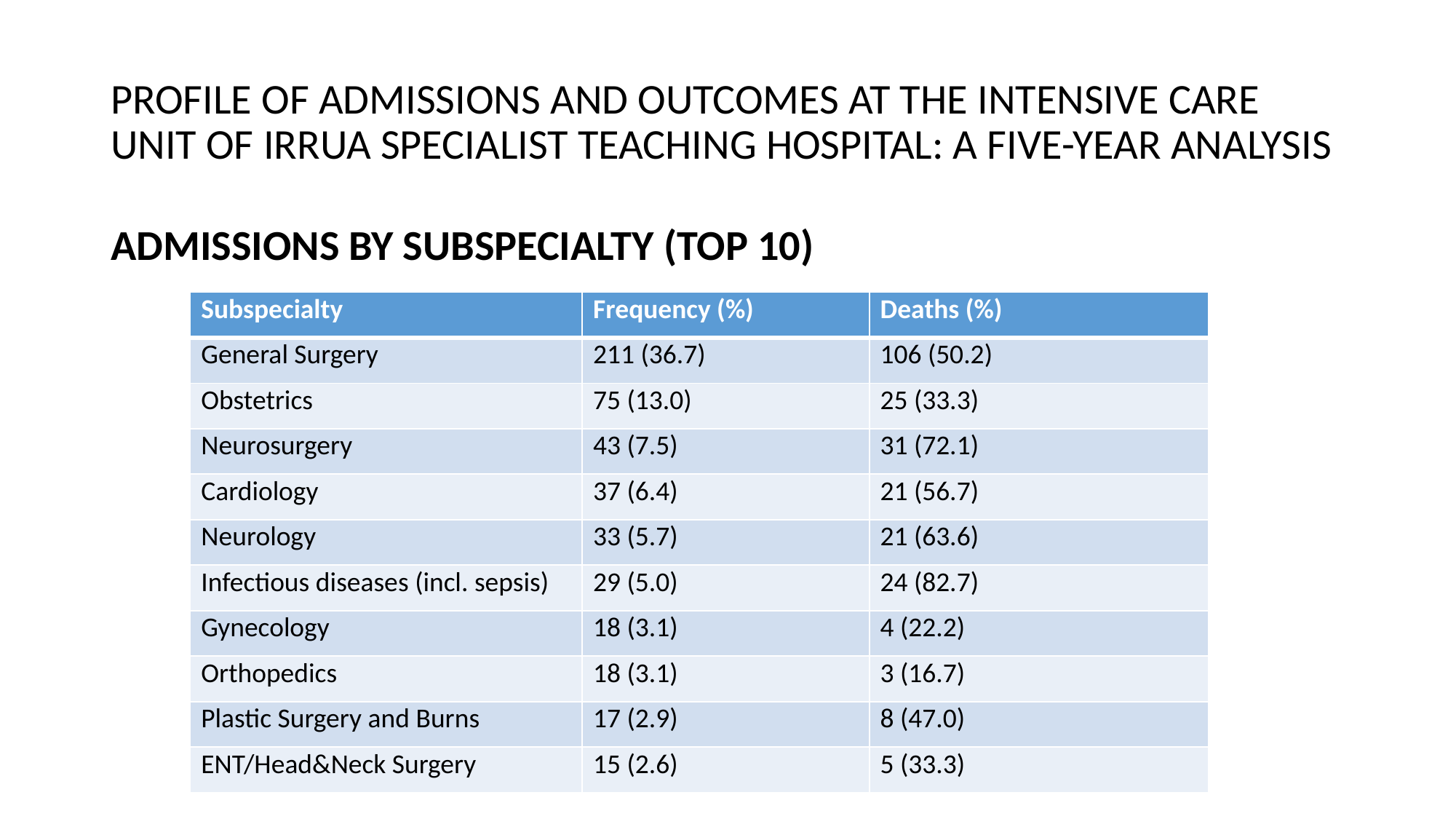

# PROFILE OF ADMISSIONS AND OUTCOMES AT THE INTENSIVE CARE UNIT OF IRRUA SPECIALIST TEACHING HOSPITAL: A FIVE-YEAR ANALYSIS
ADMISSIONS BY SUBSPECIALTY (TOP 10)

| Subspecialty | Frequency (%) | Deaths (%) |
| --- | --- | --- |
| General Surgery | 211 (36.7) | 106 (50.2) |
| Obstetrics | 75 (13.0) | 25 (33.3) |
| Neurosurgery | 43 (7.5) | 31 (72.1) |
| Cardiology | 37 (6.4) | 21 (56.7) |
| Neurology | 33 (5.7) | 21 (63.6) |
| Infectious diseases (incl. sepsis) | 29 (5.0) | 24 (82.7) |
| Gynecology | 18 (3.1) | 4 (22.2) |
| Orthopedics | 18 (3.1) | 3 (16.7) |
| Plastic Surgery and Burns | 17 (2.9) | 8 (47.0) |
| ENT/Head&Neck Surgery | 15 (2.6) | 5 (33.3) |